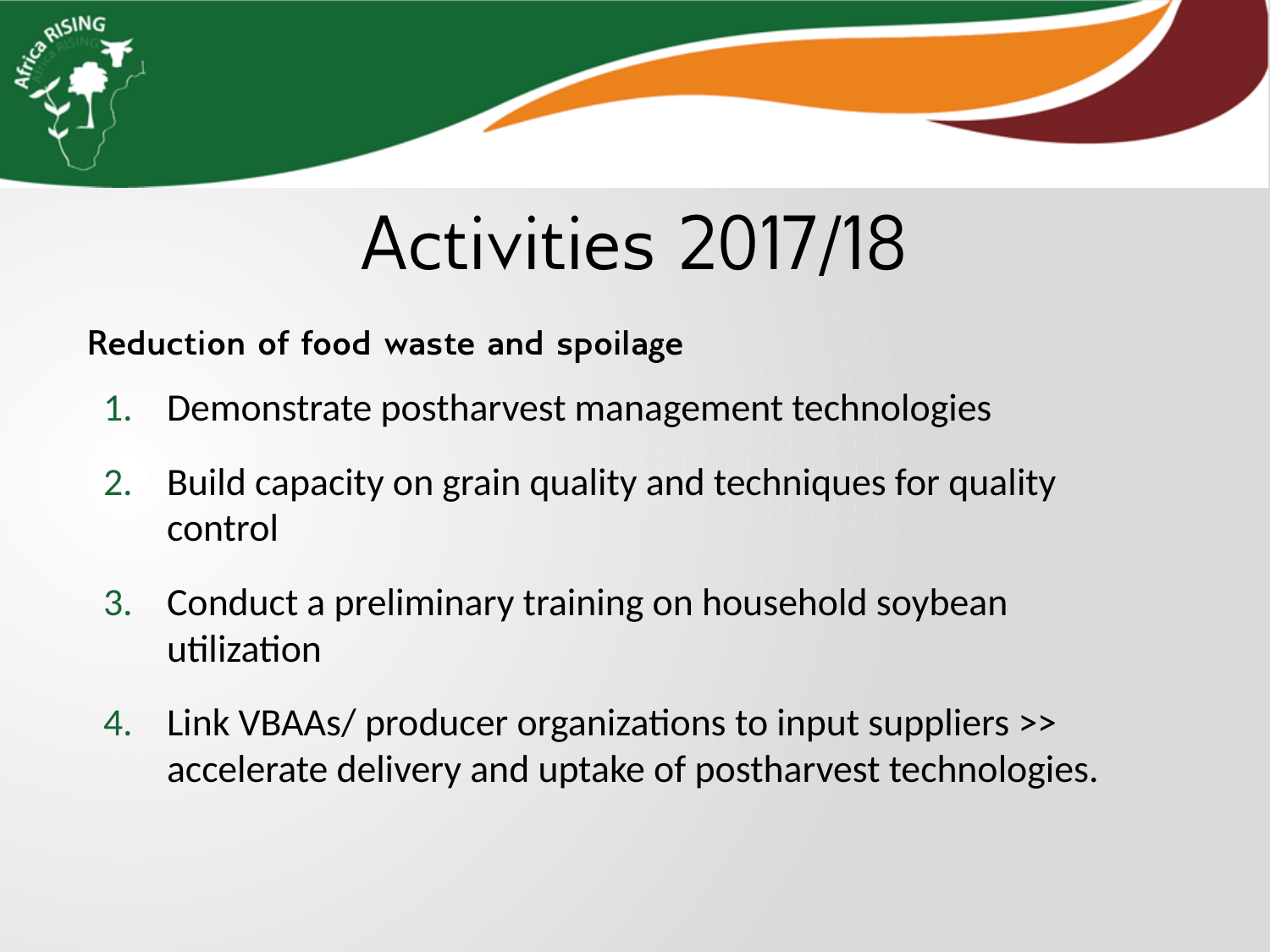

Activities 2017/18
Reduction of food waste and spoilage
Demonstrate postharvest management technologies

Build capacity on grain quality and techniques for quality control

Conduct a preliminary training on household soybean utilization

Link VBAAs/ producer organizations to input suppliers >> accelerate delivery and uptake of postharvest technologies.